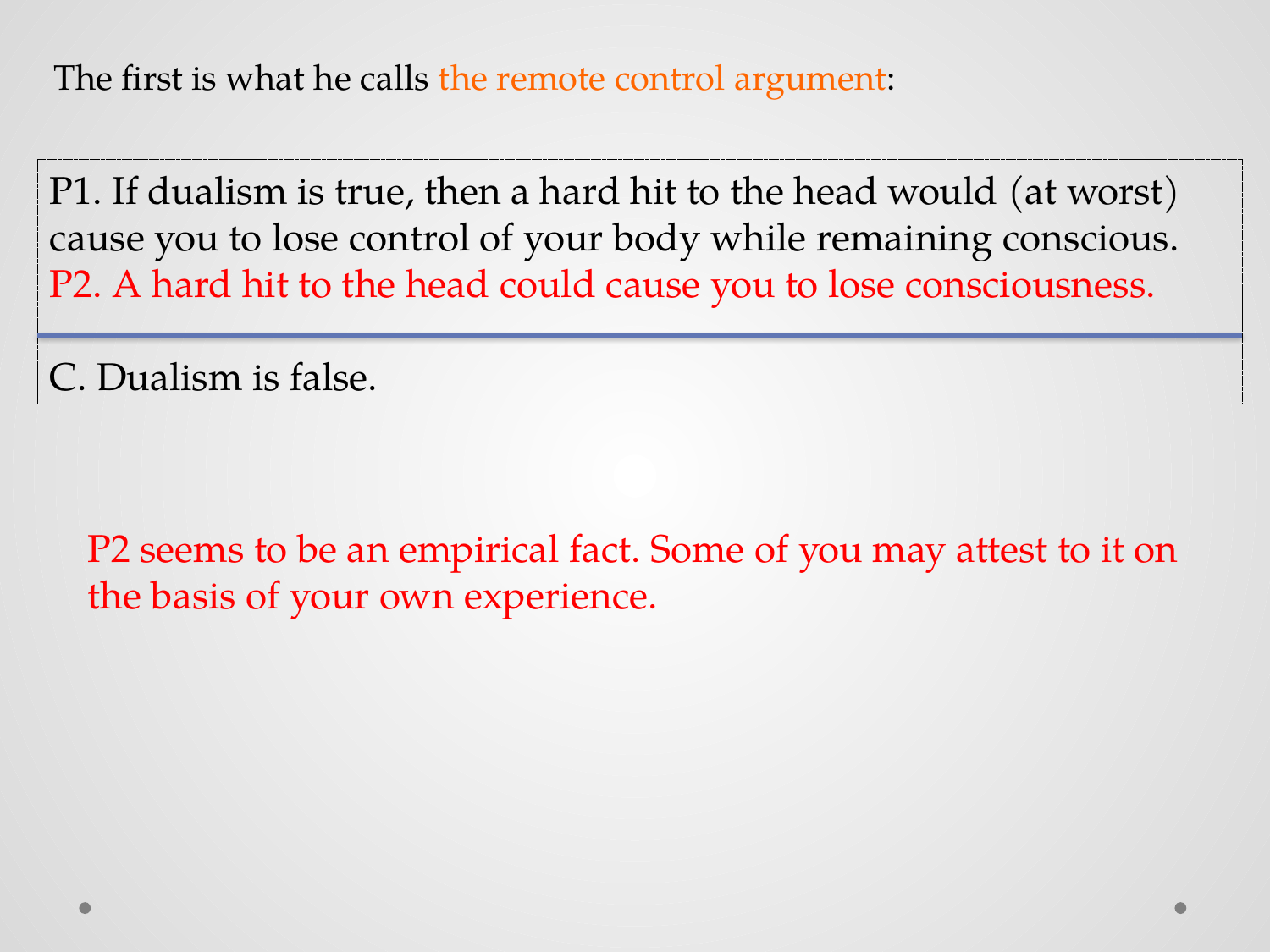

The first is what he calls the remote control argument:
P1. If dualism is true, then a hard hit to the head would (at worst) cause you to lose control of your body while remaining conscious.
P2. A hard hit to the head could cause you to lose consciousness.

C. Dualism is false.
P2 seems to be an empirical fact. Some of you may attest to it on the basis of your own experience.